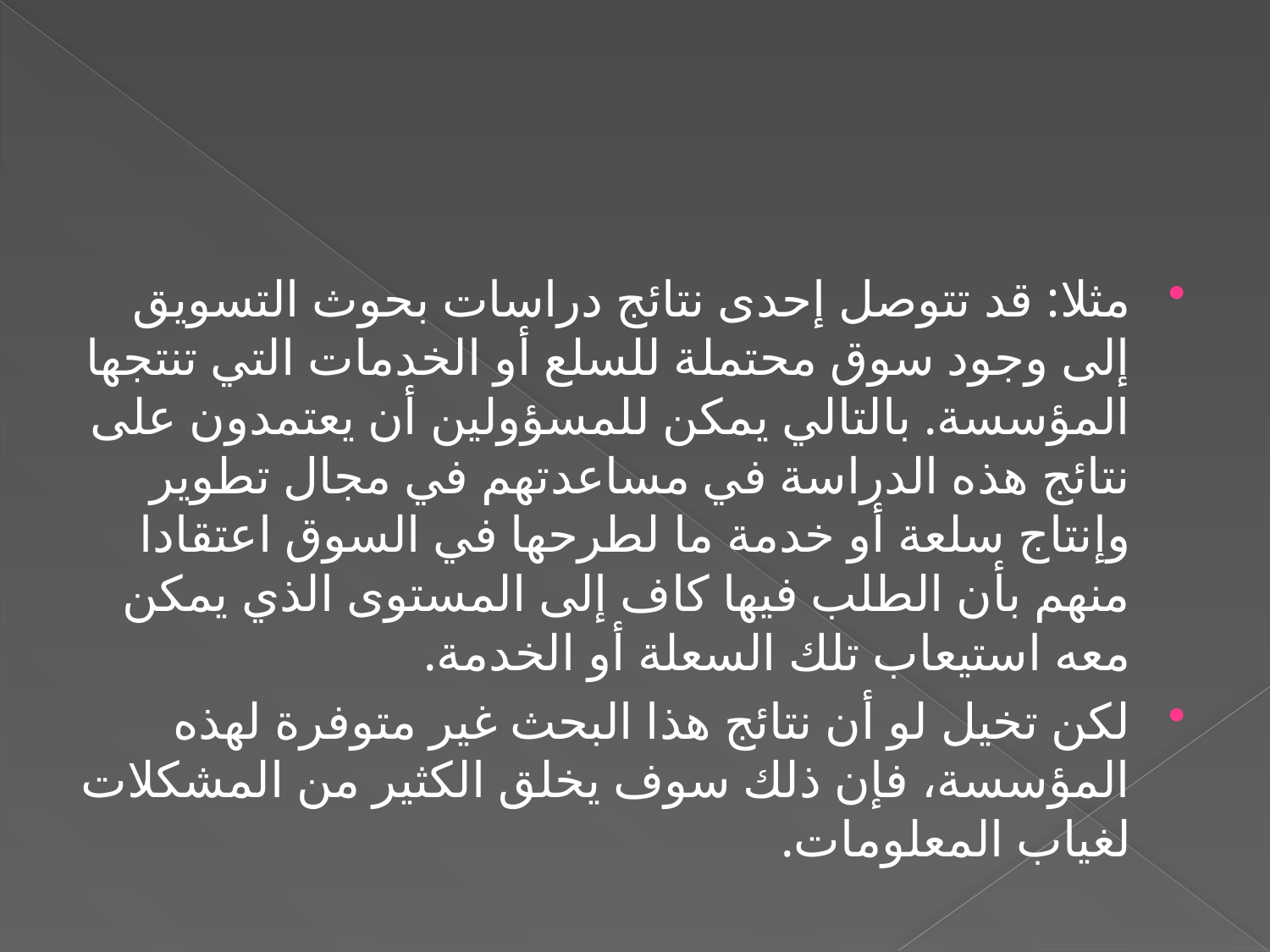

#
مثلا: قد تتوصل إحدى نتائج دراسات بحوث التسويق إلى وجود سوق محتملة للسلع أو الخدمات التي تنتجها المؤسسة. بالتالي يمكن للمسؤولين أن يعتمدون على نتائج هذه الدراسة في مساعدتهم في مجال تطوير وإنتاج سلعة أو خدمة ما لطرحها في السوق اعتقادا منهم بأن الطلب فيها كاف إلى المستوى الذي يمكن معه استيعاب تلك السعلة أو الخدمة.
لكن تخيل لو أن نتائج هذا البحث غير متوفرة لهذه المؤسسة، فإن ذلك سوف يخلق الكثير من المشكلات لغياب المعلومات.